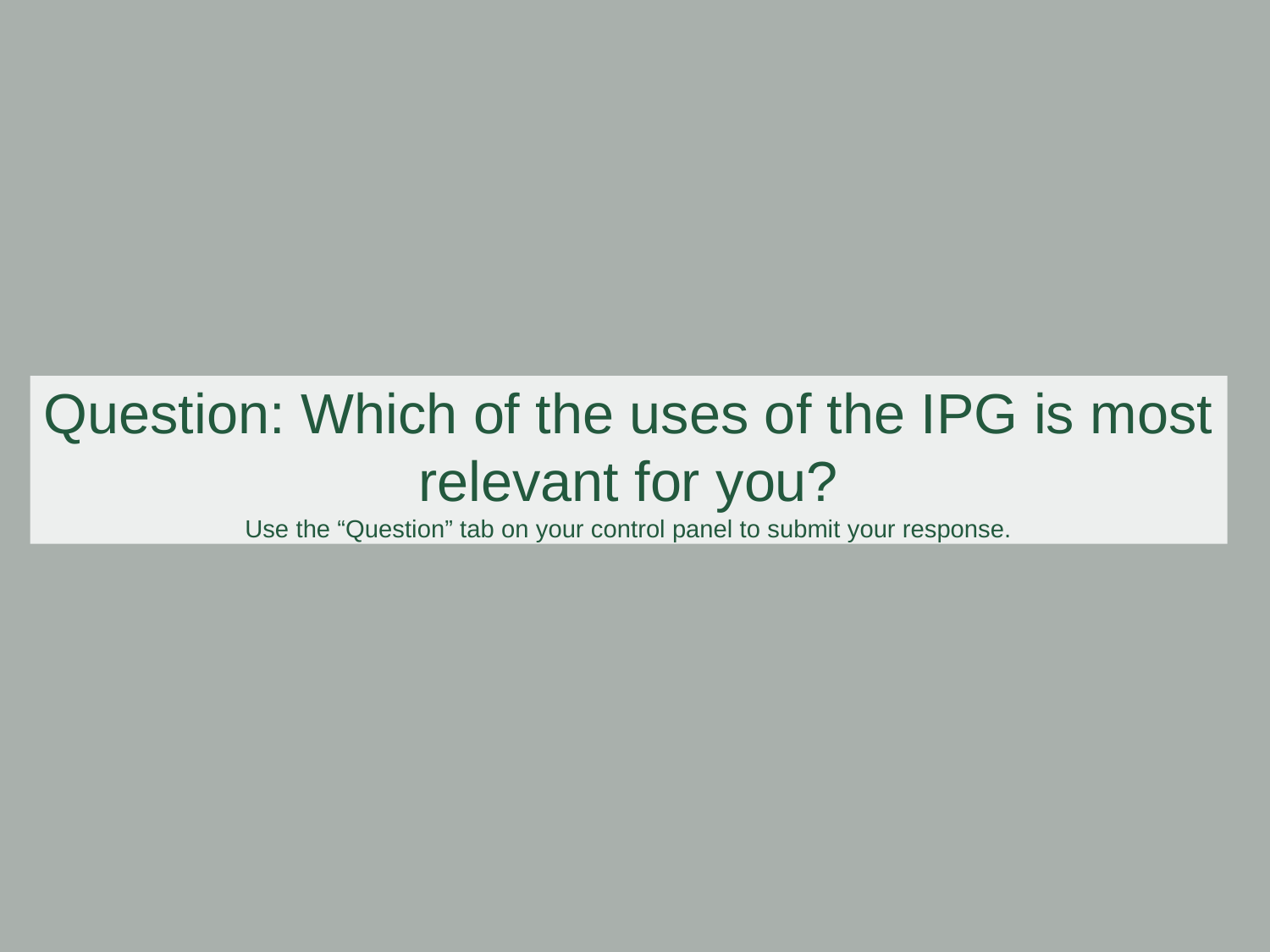

# Question: Which of the uses of the IPG is most relevant for you?
Use the “Question” tab on your control panel to submit your response.